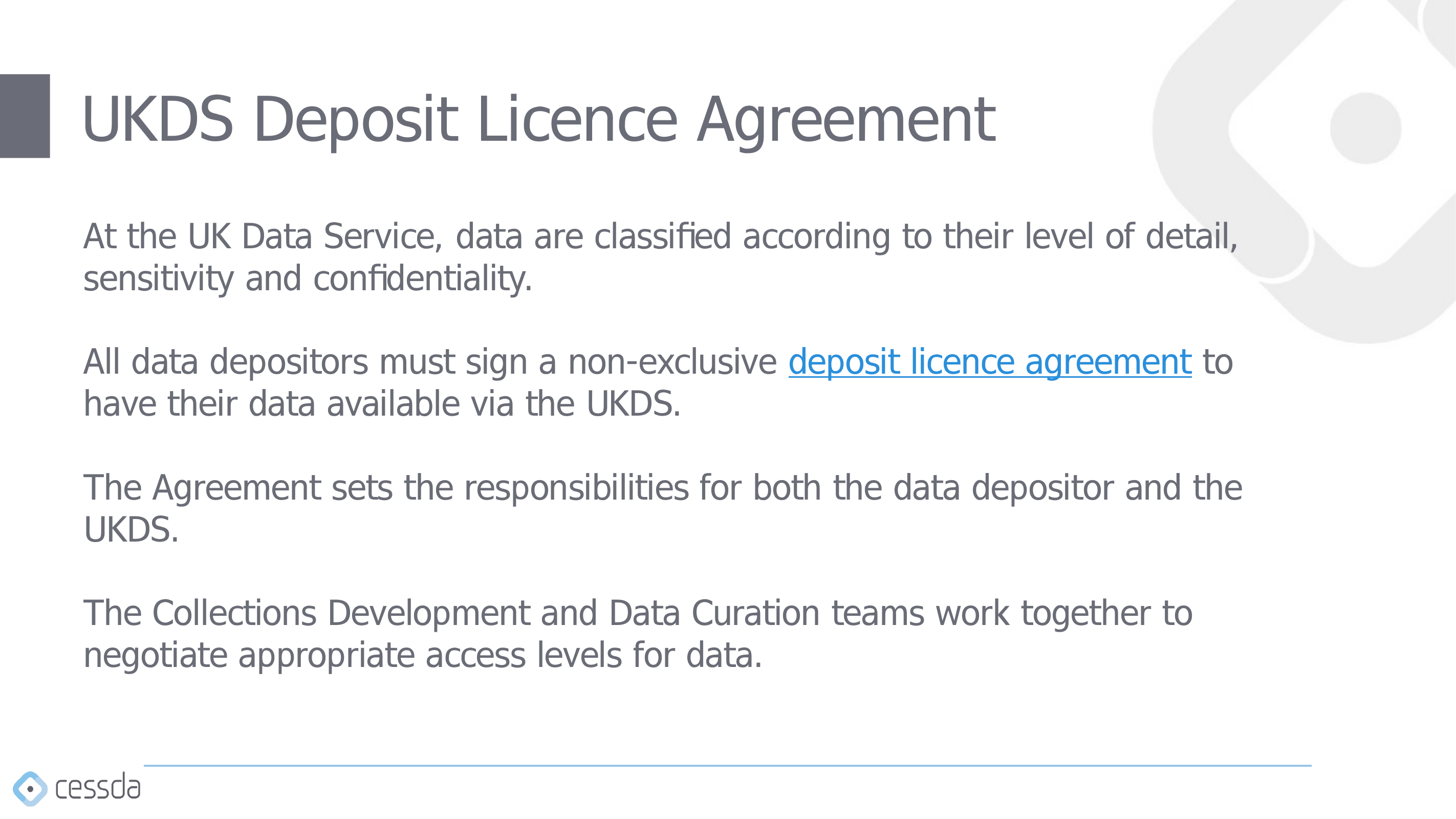

# UKDS Deposit Licence Agreement
At the UK Data Service, data are classified according to their level of detail, sensitivity and confidentiality.

All data depositors must sign a non-exclusive deposit licence agreement to have their data available via the UKDS.

The Agreement sets the responsibilities for both the data depositor and the UKDS.

The Collections Development and Data Curation teams work together to negotiate appropriate access levels for data.